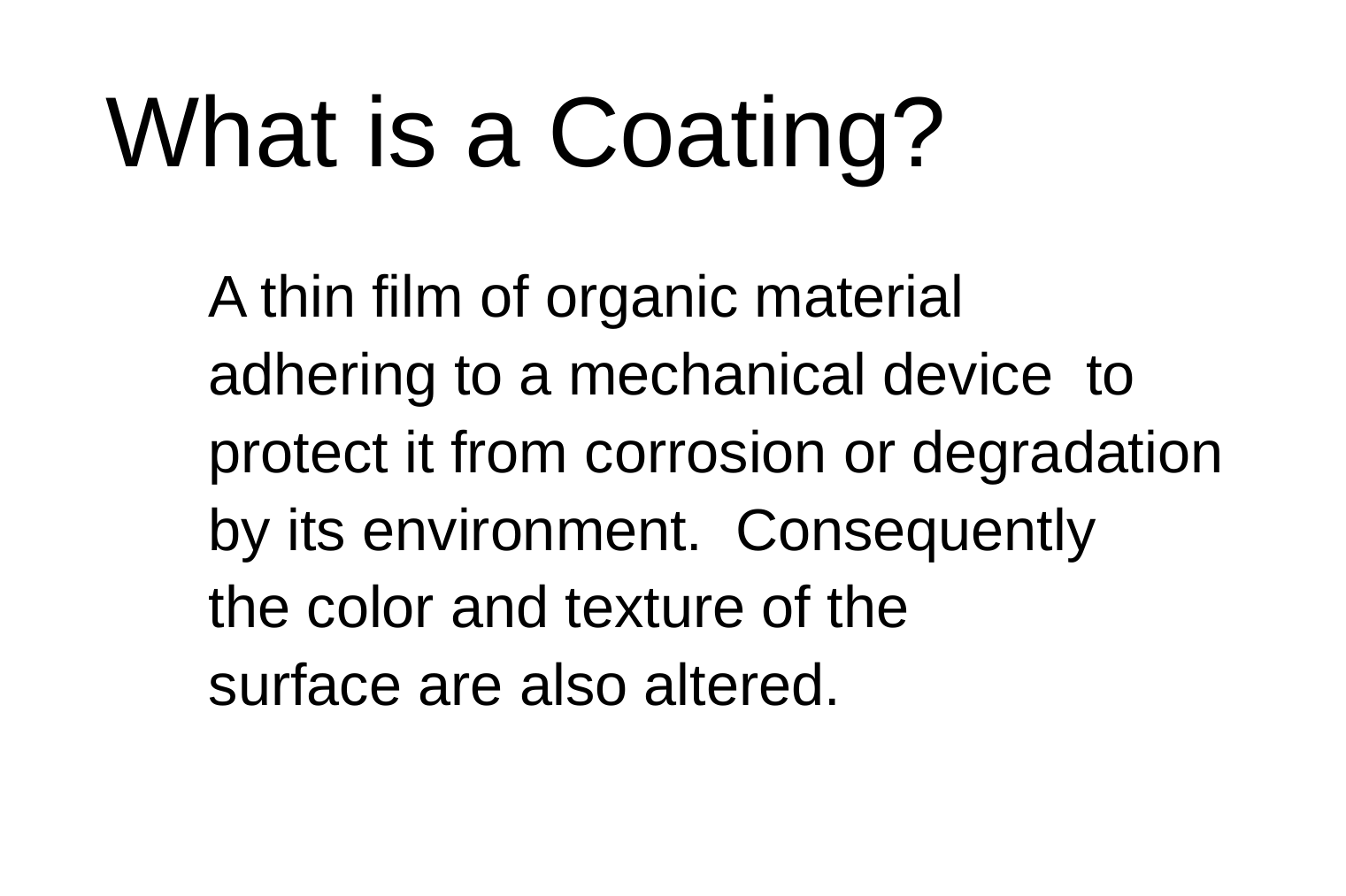

# What is a Coating?
A thin film of organic material
adhering to a mechanical device  to
protect it from corrosion or degradation
by its environment.  Consequently
the color and texture of the
surface are also altered.